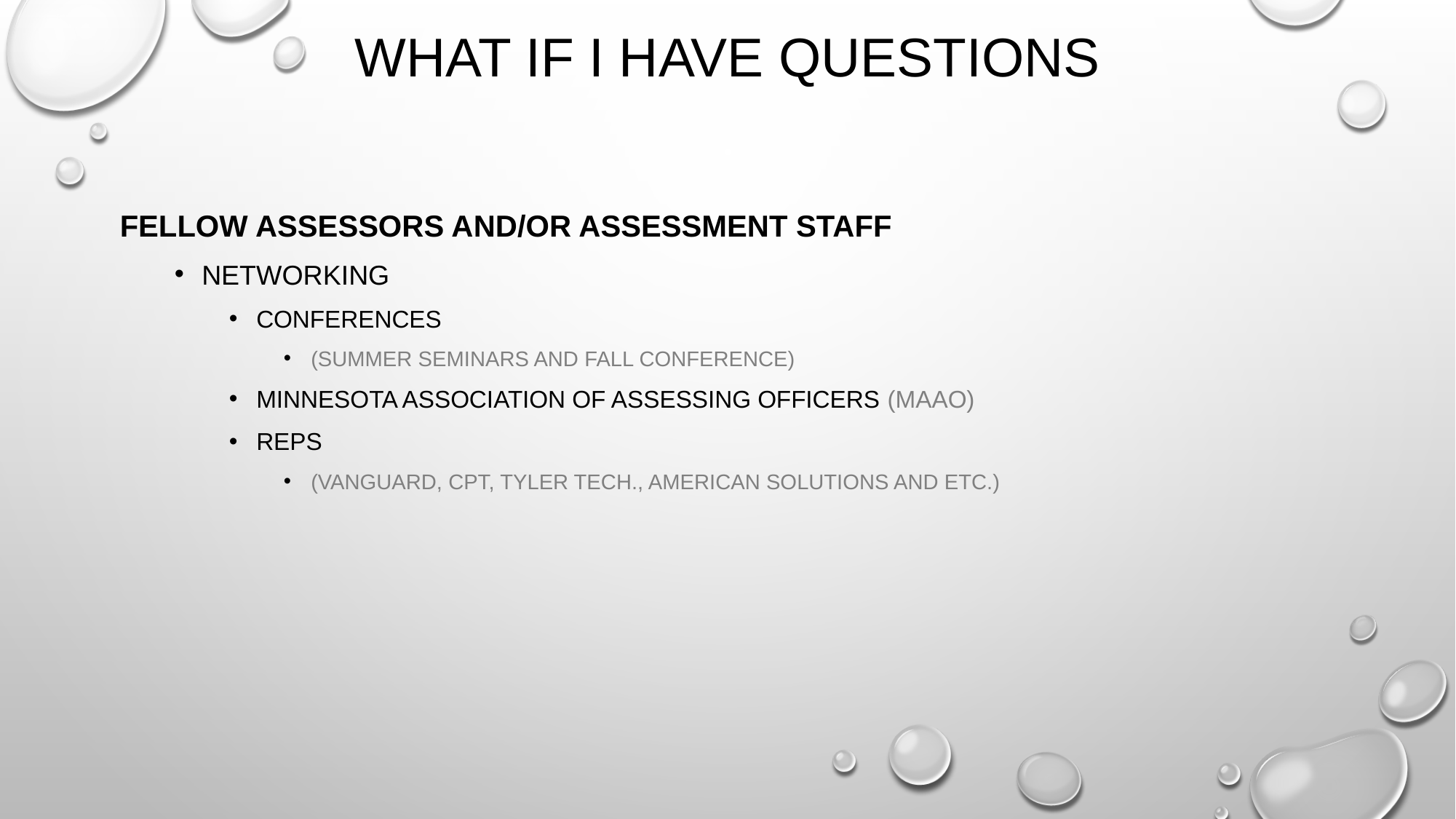

# What if I have questions
Fellow assessors and/or assessment staff
Networking
Conferences
(Summer Seminars and Fall Conference)
Minnesota Association of Assessing Officers (Maao)
Reps
(vanguard, cpt, tyler tech., American solutions and etc.)